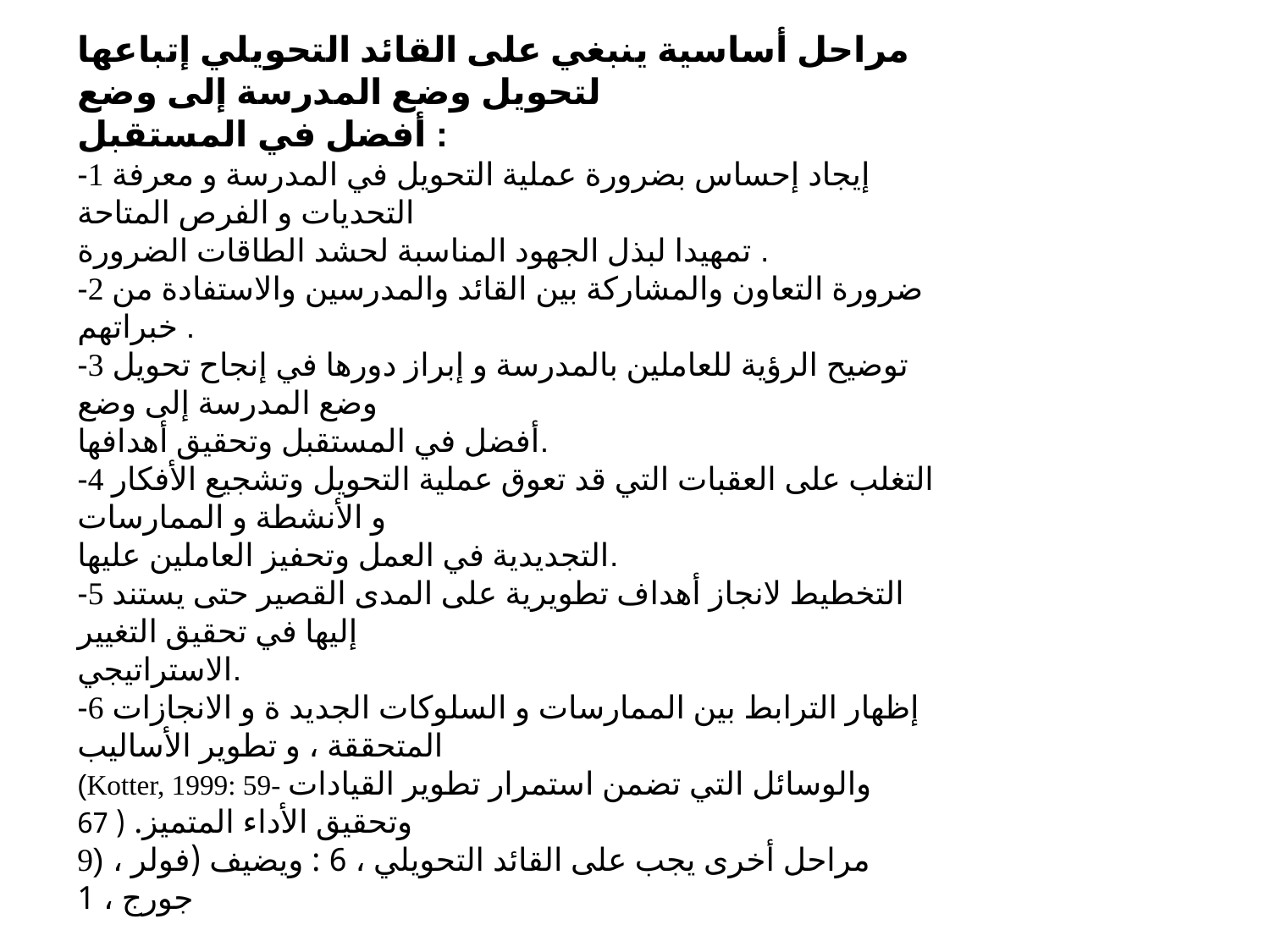

مراحل أساسية ينبغي على القائد التحويلي إتباعها لتحويل وضع المدرسة إلى وضع
أفضل في المستقبل :
-1 إيجاد إحساس بضرورة عملية التحويل في المدرسة و معرفة التحديات و الفرص المتاحة
تمهيدا لبذل الجهود المناسبة لحشد الطاقات الضرورة .
-2 ضرورة التعاون والمشاركة بين القائد والمدرسين والاستفادة من خبراتهم .
-3 توضيح الرؤية للعاملين بالمدرسة و إبراز دورها في إنجاح تحويل وضع المدرسة إلى وضع
أفضل في المستقبل وتحقيق أهدافها.
-4 التغلب على العقبات التي قد تعوق عملية التحويل وتشجيع الأفكار و الأنشطة و الممارسات
التجديدية في العمل وتحفيز العاملين عليها.
-5 التخطيط لانجاز أهداف تطويرية على المدى القصير حتى يستند إليها في تحقيق التغيير
الاستراتيجي.
-6 إظهار الترابط بين الممارسات و السلوكات الجديد ة و الانجازات المتحققة ، و تطوير الأساليب
(Kotter, 1999: 59- والوسائل التي تضمن استمرار تطوير القيادات وتحقيق الأداء المتميز. ( 67
9) مراحل أخرى يجب على القائد التحويلي ، 6 : ويضيف (فولر ، جورج ، 1